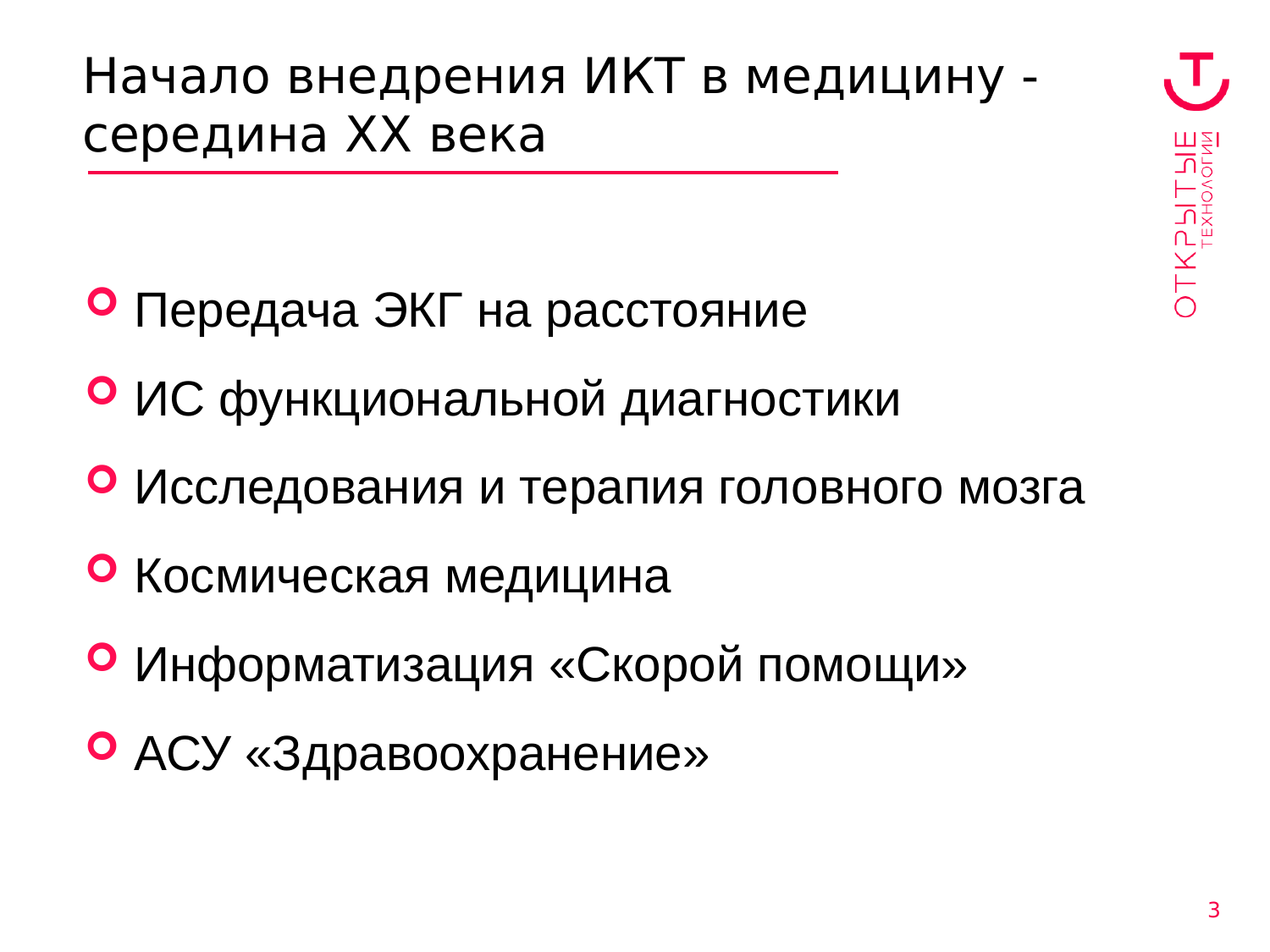

Начало внедрения ИКТ в медицину - середина ХХ века
Передача ЭКГ на расстояние
ИС функциональной диагностики
Исследования и терапия головного мозга
Космическая медицина
Информатизация «Скорой помощи»
АСУ «Здравоохранение»